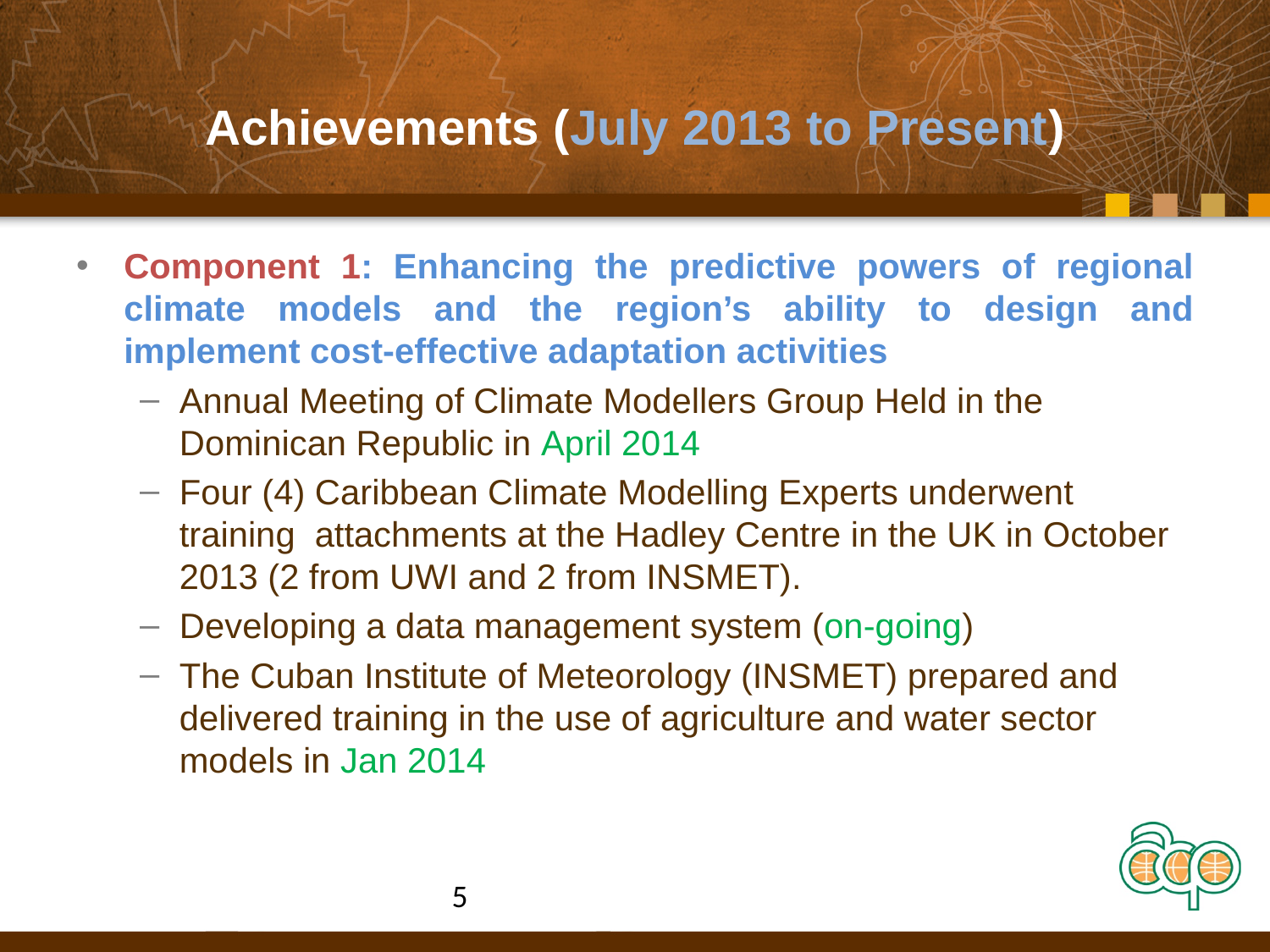

# Achievements (July 2013 to Present)
Component 1: Enhancing the predictive powers of regional climate models and the region’s ability to design and implement cost-effective adaptation activities
Annual Meeting of Climate Modellers Group Held in the Dominican Republic in April 2014
Four (4) Caribbean Climate Modelling Experts underwent training  attachments at the Hadley Centre in the UK in October 2013 (2 from UWI and 2 from INSMET).
Developing a data management system (on-going)
The Cuban Institute of Meteorology (INSMET) prepared and delivered training in the use of agriculture and water sector models in Jan 2014

5